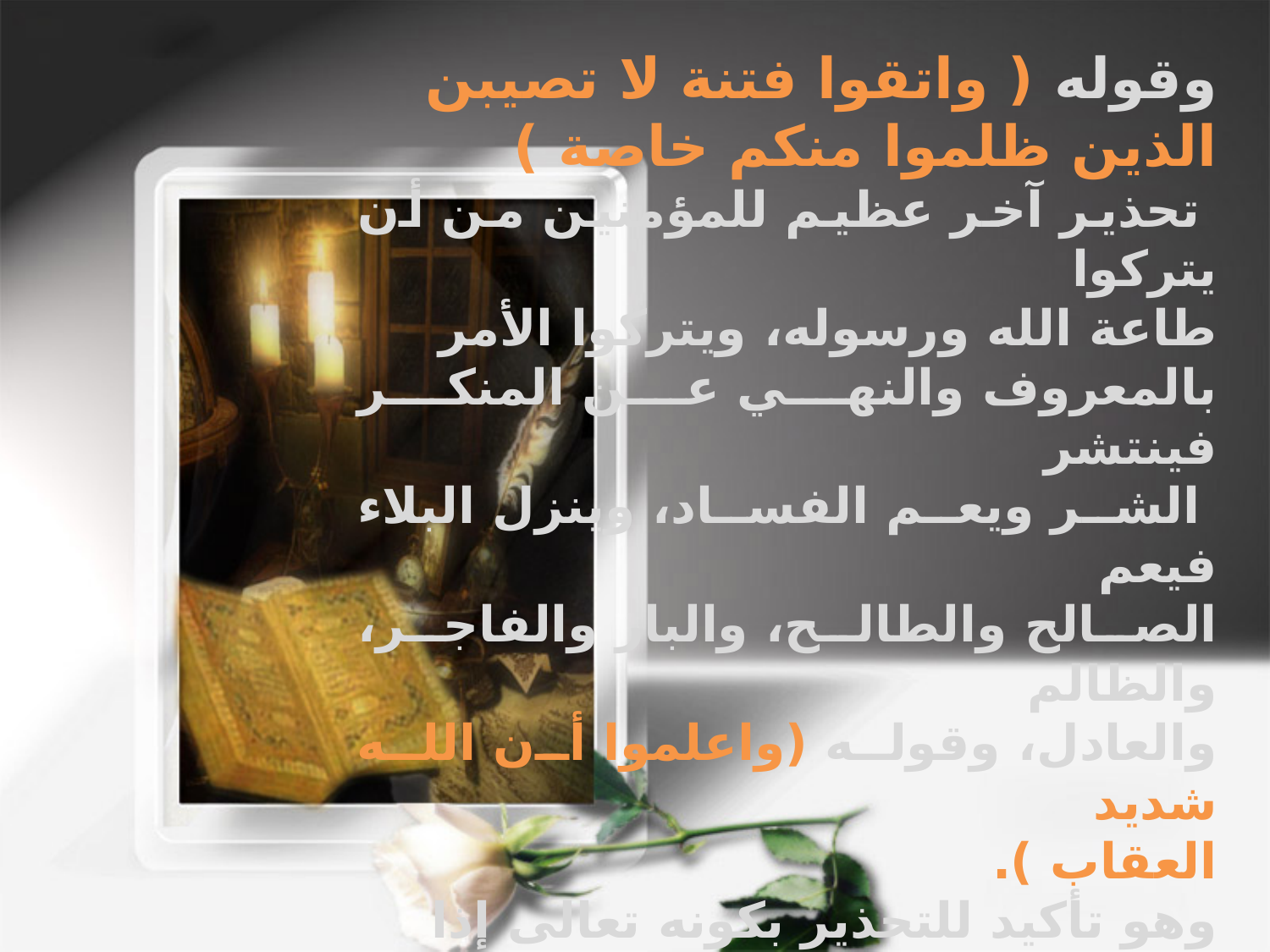

وقوله ( واتقوا فتنة لا تصيبن الذين ظلموا منكم خاصة )
 تحذير آخر عظيم للمؤمنين من أن يتركوا
طاعة الله ورسوله، ويتركوا الأمر
بالمعروف والنهي عن المنكر فينتشر
 الشر ويعم الفساد، وينزل البلاء فيعم
الصالح والطالح، والبار والفاجر، والظالم
والعادل، وقوله (واعلموا أن الله شديد
العقاب ).
وهو تأكيد للتحذير بكونه تعالى إذا
 عاقب بالذنب والمعصية فعقابه قاس
شديد لا يطاق فليحذر المؤمنون ذلك
 بلزوم طاعة الله ورسوله. الجزائري